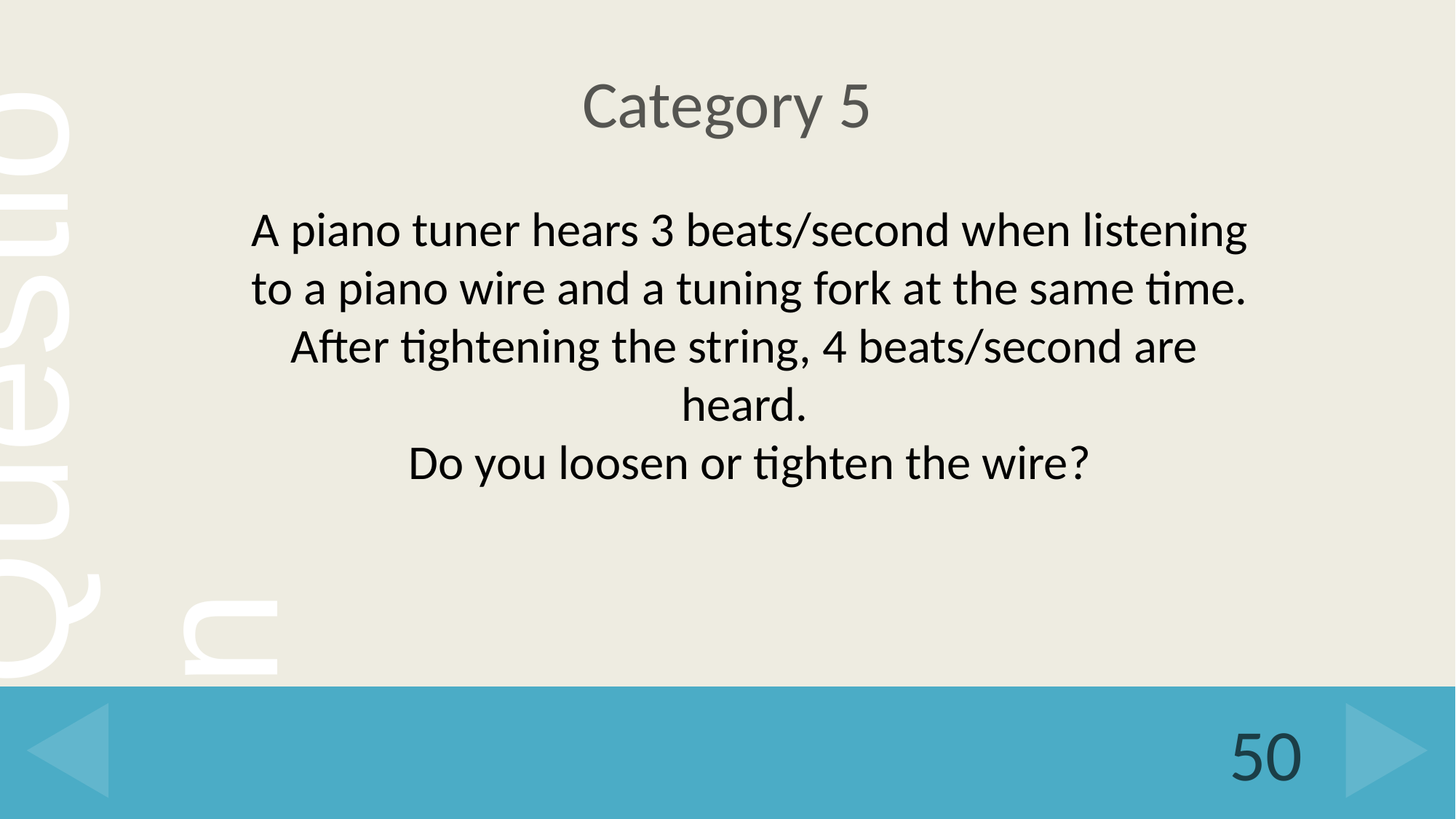

# Category 5
A piano tuner hears 3 beats/second when listening to a piano wire and a tuning fork at the same time. After tightening the string, 4 beats/second are  heard.
Do you loosen or tighten the wire?
50